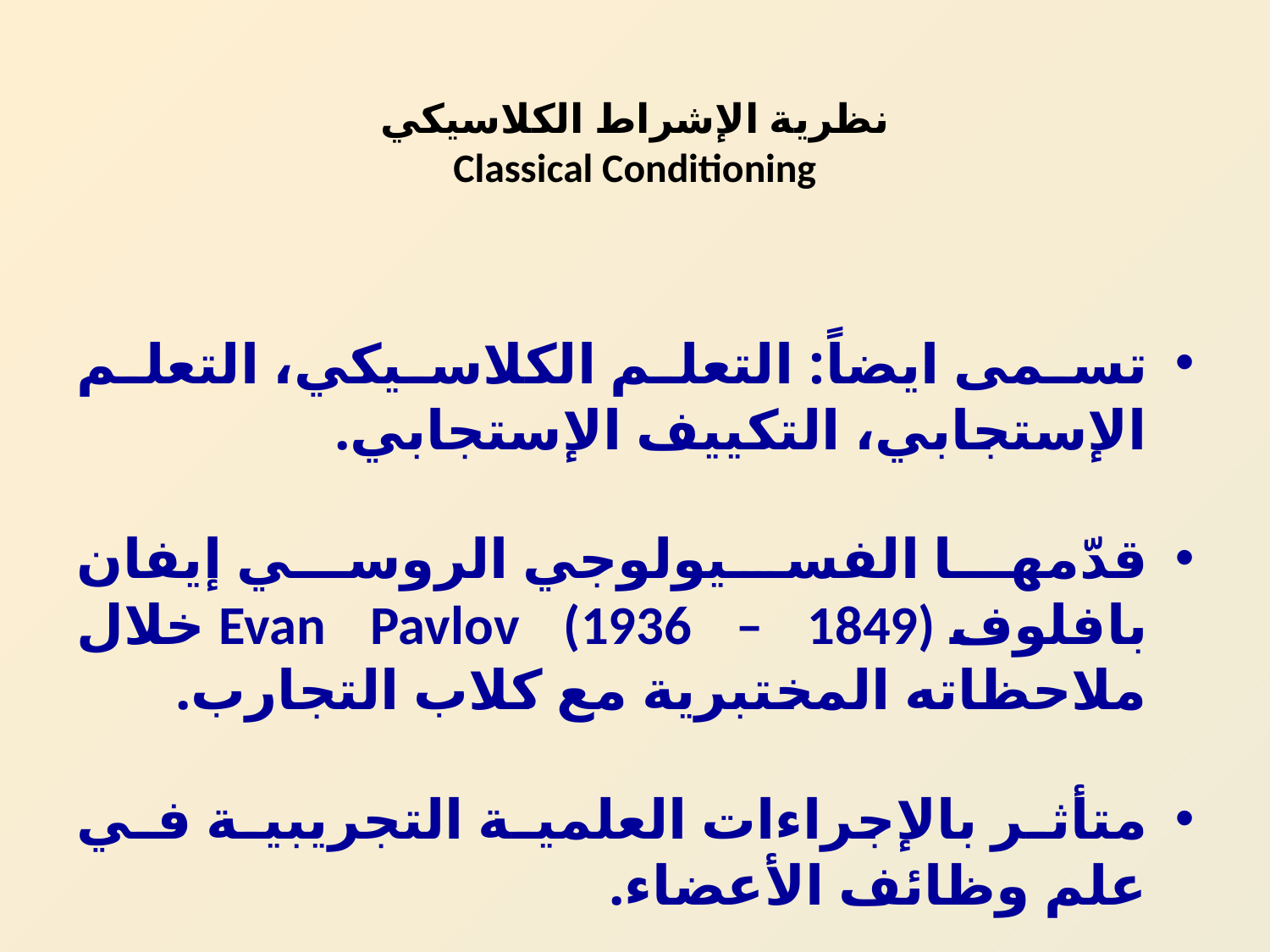

# نظرية الإشراط الكلاسيكي Classical Conditioning

تسمى ايضاً: التعلم الكلاسيكي، التعلم الإستجابي، التكييف الإستجابي.

قدّمها الفسيولوجي الروسي إيفان بافلوف Evan Pavlov (1936 – 1849) خلال ملاحظاته المختبرية مع كلاب التجارب.

متأثر بالإجراءات العلمية التجريبية في علم وظائف الأعضاء.